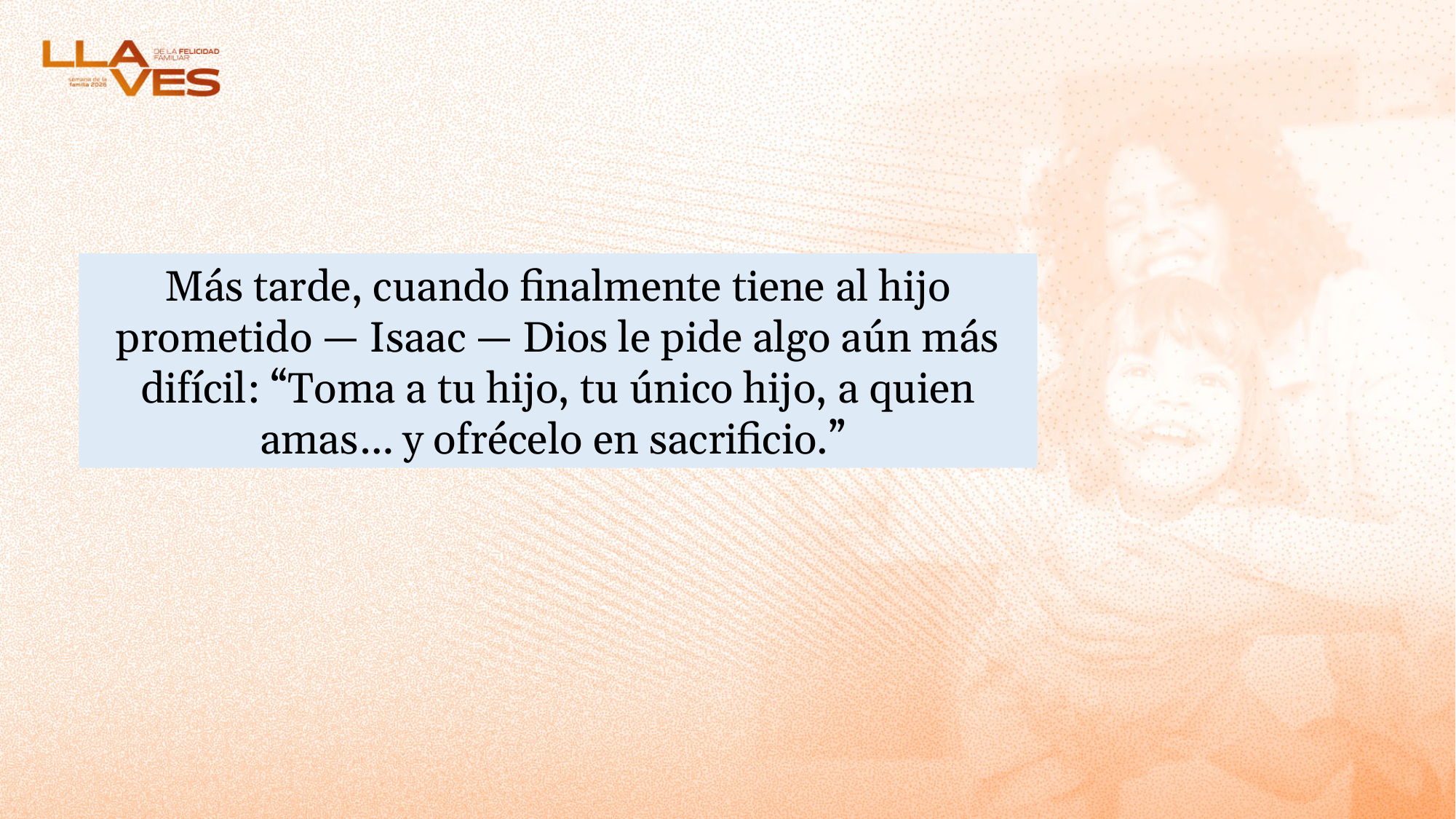

Más tarde, cuando finalmente tiene al hijo prometido — Isaac — Dios le pide algo aún más difícil: “Toma a tu hijo, tu único hijo, a quien amas… y ofrécelo en sacrificio.”